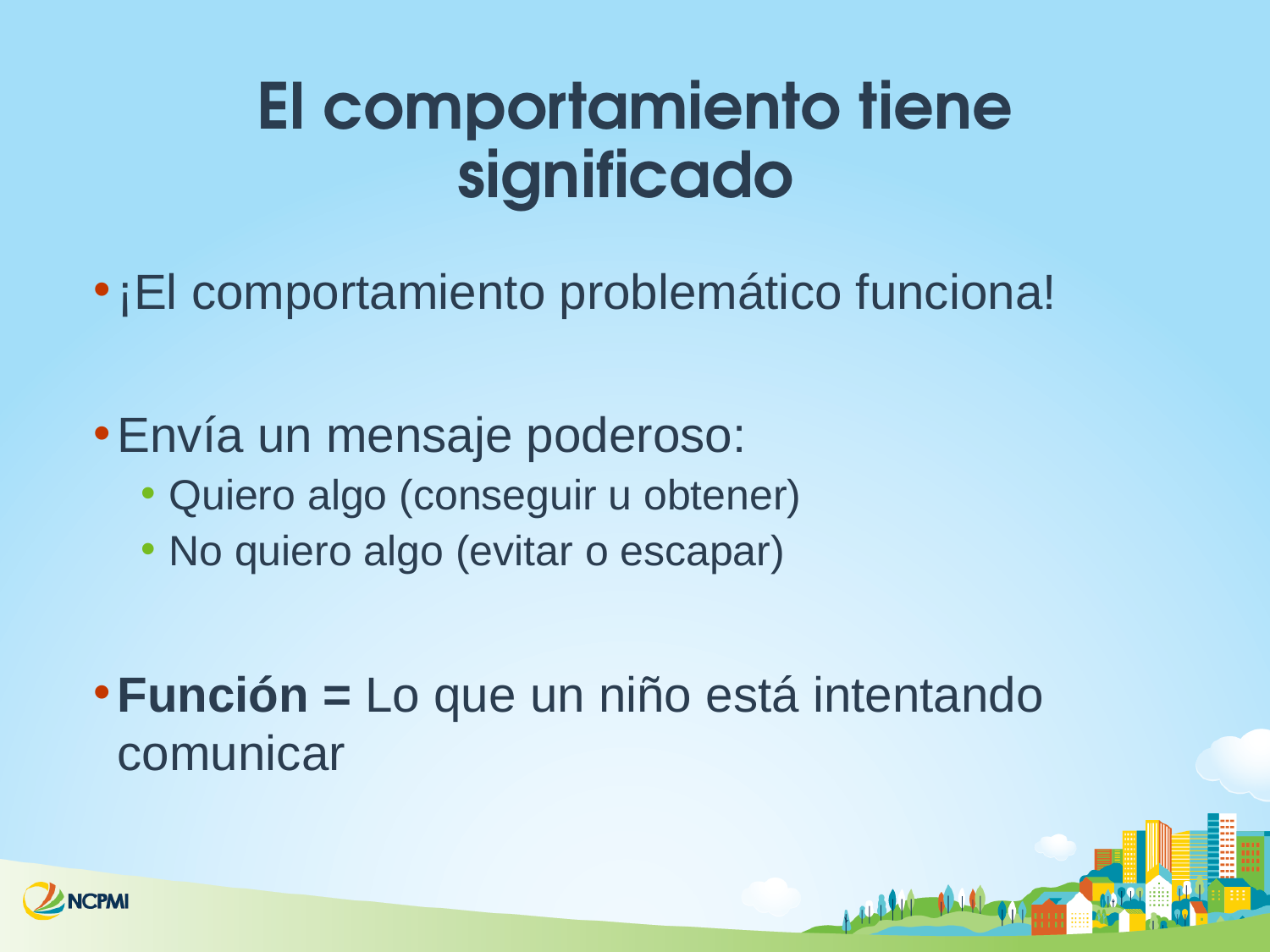

# El comportamiento tiene significado
¡El comportamiento problemático funciona!

Envía un mensaje poderoso:
Quiero algo (conseguir u obtener)
No quiero algo (evitar o escapar)

Función = Lo que un niño está intentando comunicar